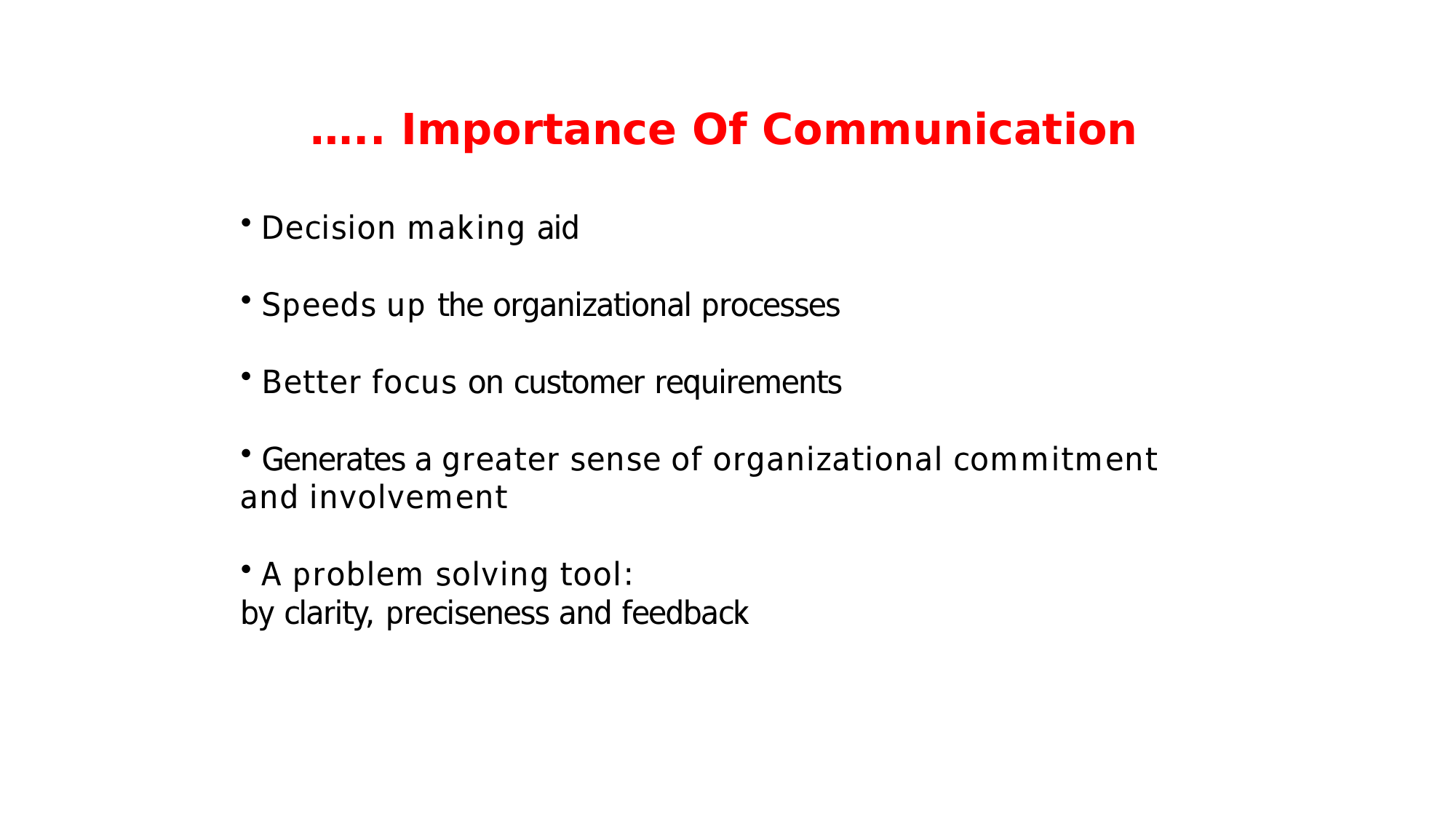

….. Importance Of Communication
 Decision making aid

 Speeds up the organizational processes

 Better focus on customer requirements

 Generates a greater sense of organizational commitment and involvement

 A problem solving tool:
by clarity, preciseness and feedback